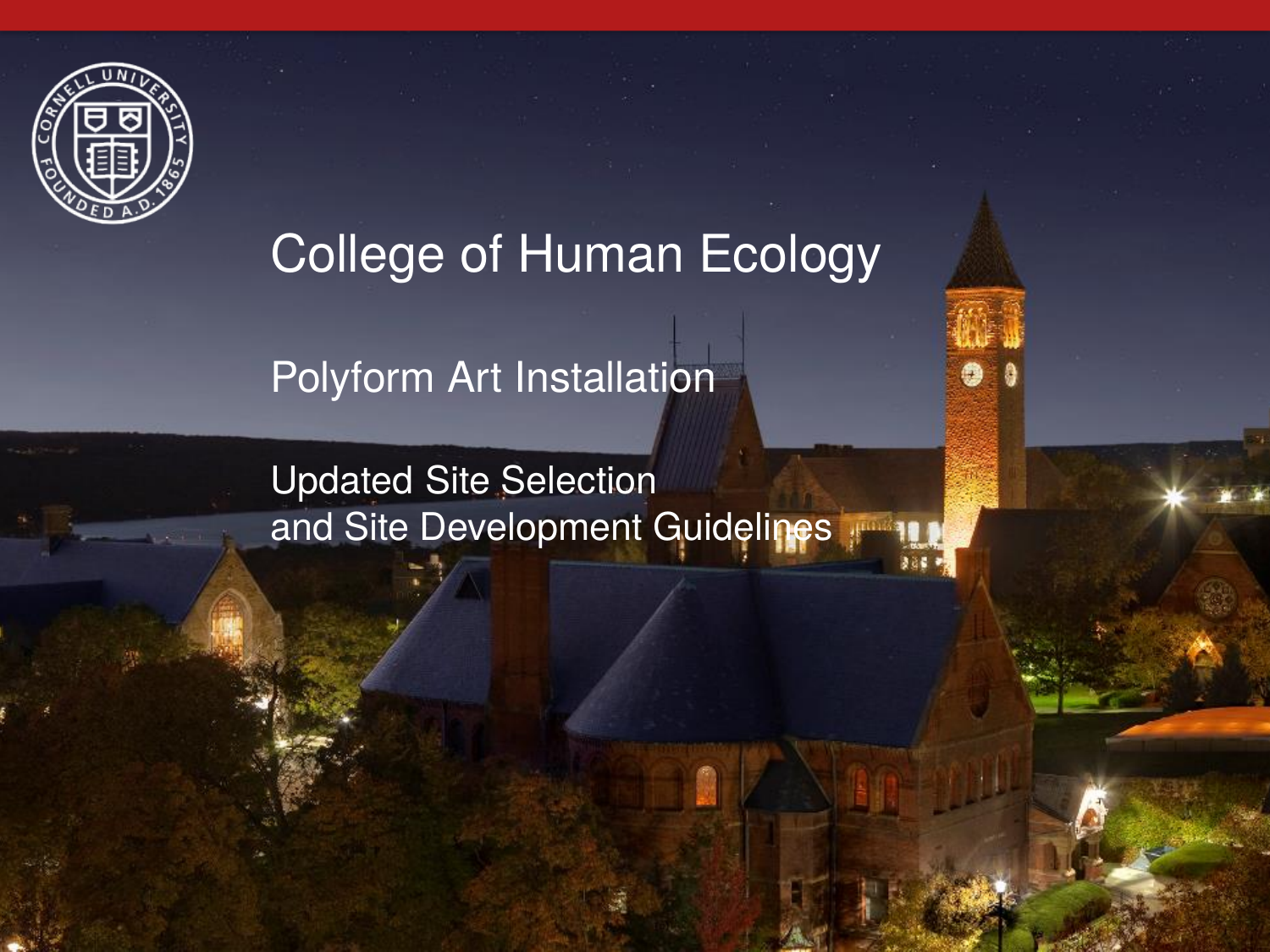

# College of Human Ecology Polyform Art Installation Updated Site Selection and Site Development Guidelines